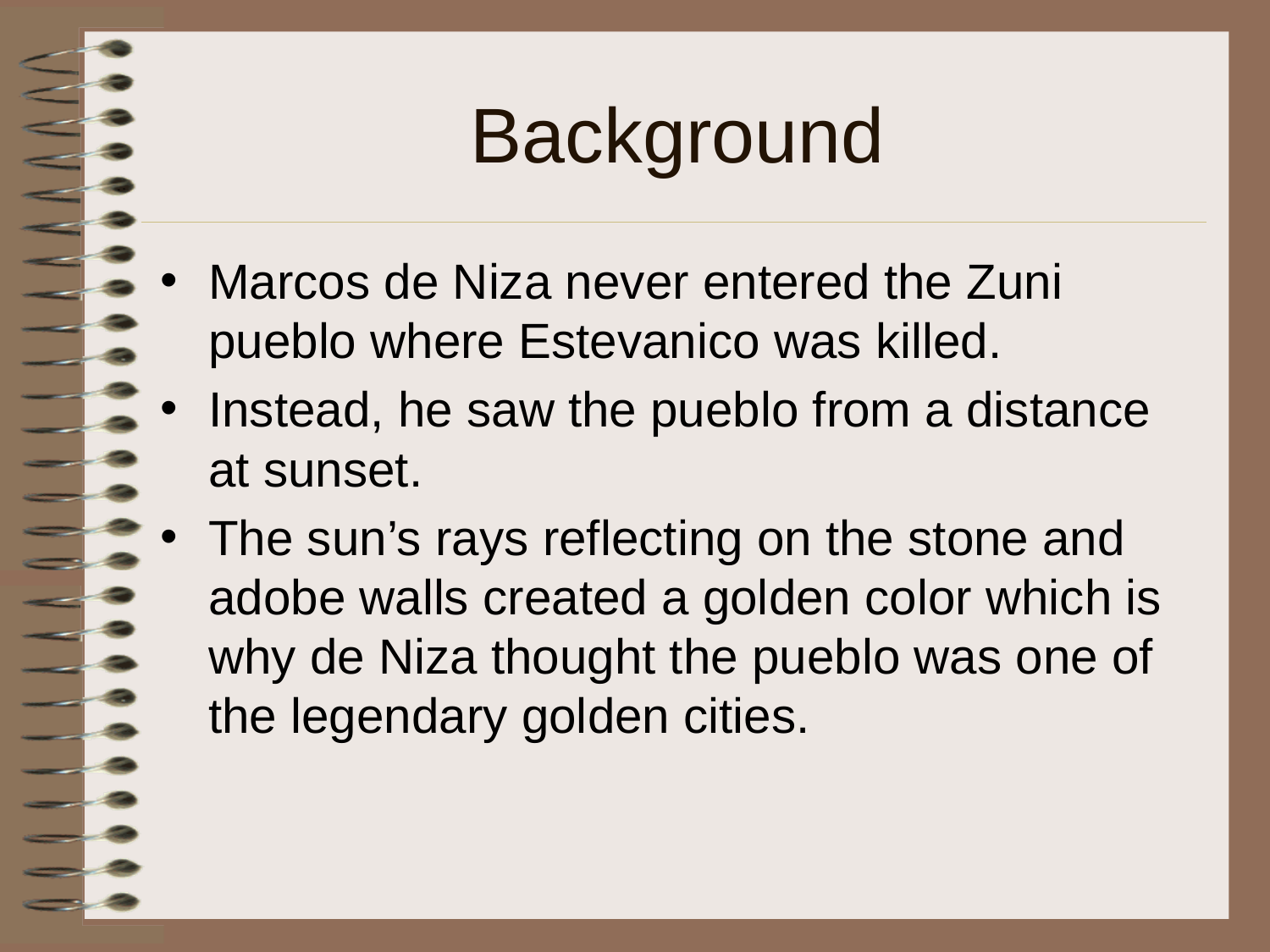

# Background
Marcos de Niza never entered the Zuni pueblo where Estevanico was killed.
Instead, he saw the pueblo from a distance at sunset.
The sun’s rays reflecting on the stone and adobe walls created a golden color which is why de Niza thought the pueblo was one of the legendary golden cities.